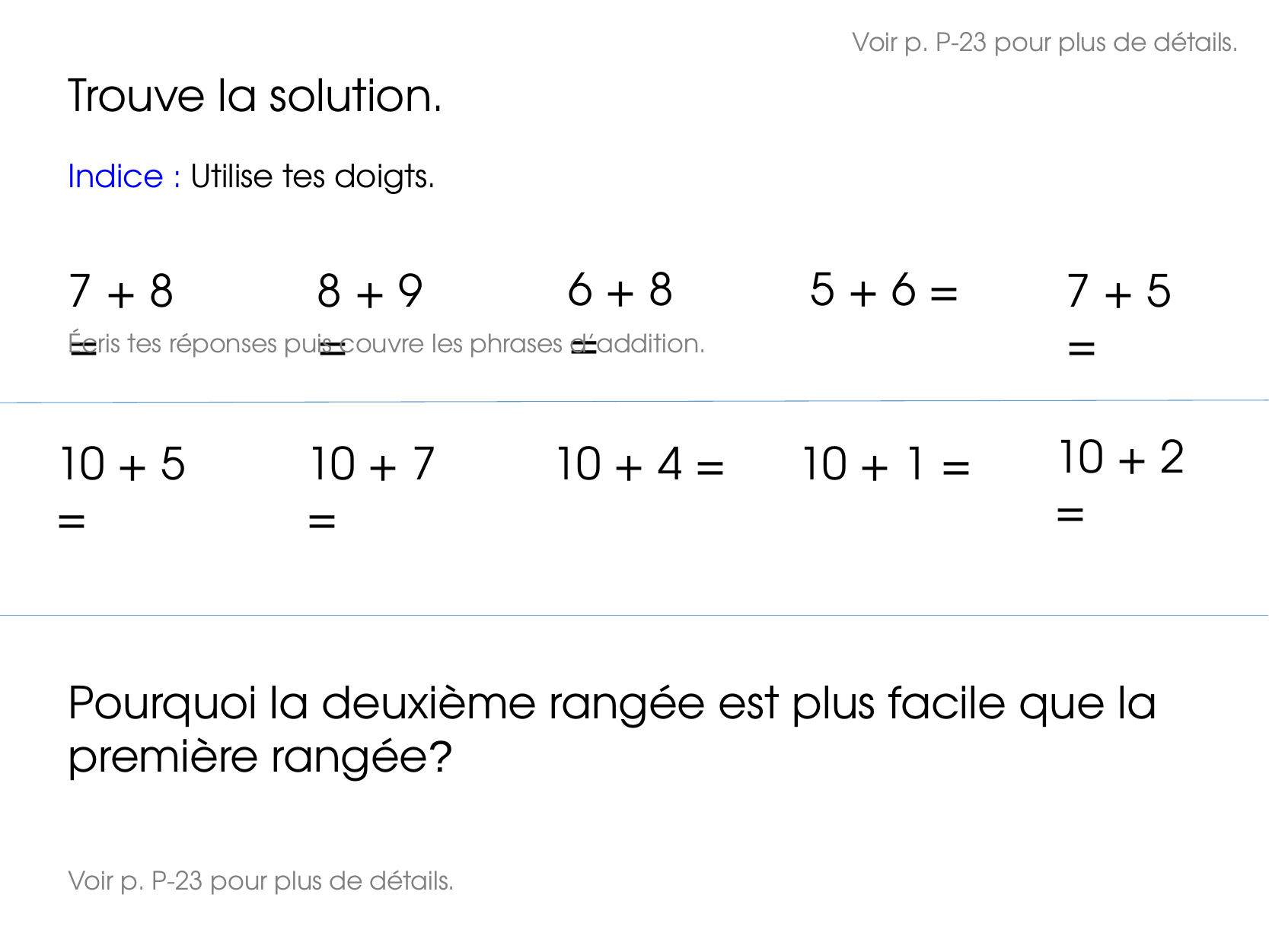

Voir p. P-23 pour plus de détails.
Trouve la solution.
Indice : Utilise tes doigts.
6 + 8 =
5 + 6 =
7 + 8 =
8 + 9 =
7 + 5 =
Écris tes réponses puis couvre les phrases d’addition.
10 + 2 =
10 + 5 =
10 + 7 =
10 + 4 =
10 + 1 =
Pourquoi la deuxième rangée est plus facile que la première rangée?
Voir p. P-23 pour plus de détails.